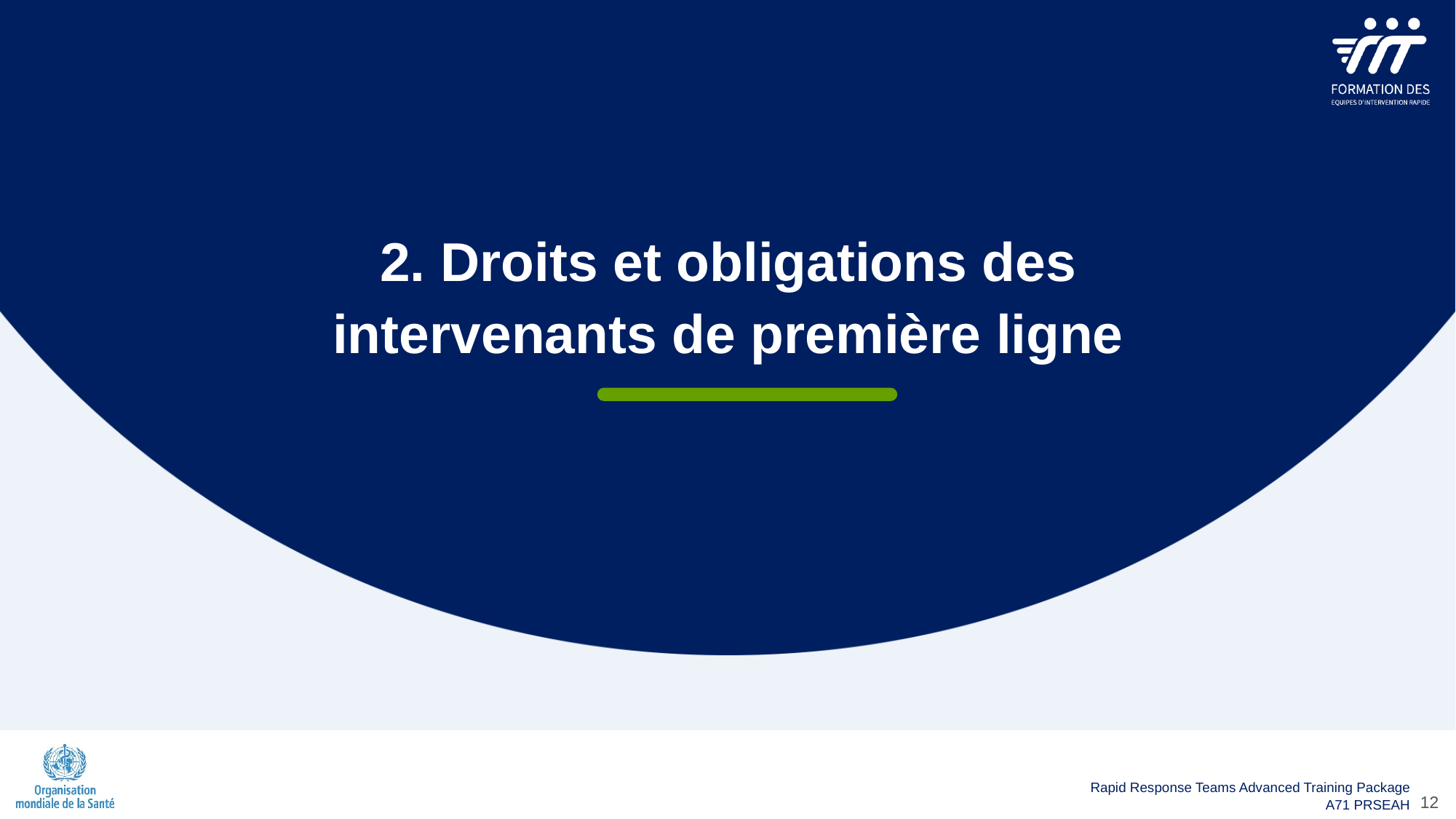

2. Droits et obligations des intervenants de première ligne
12